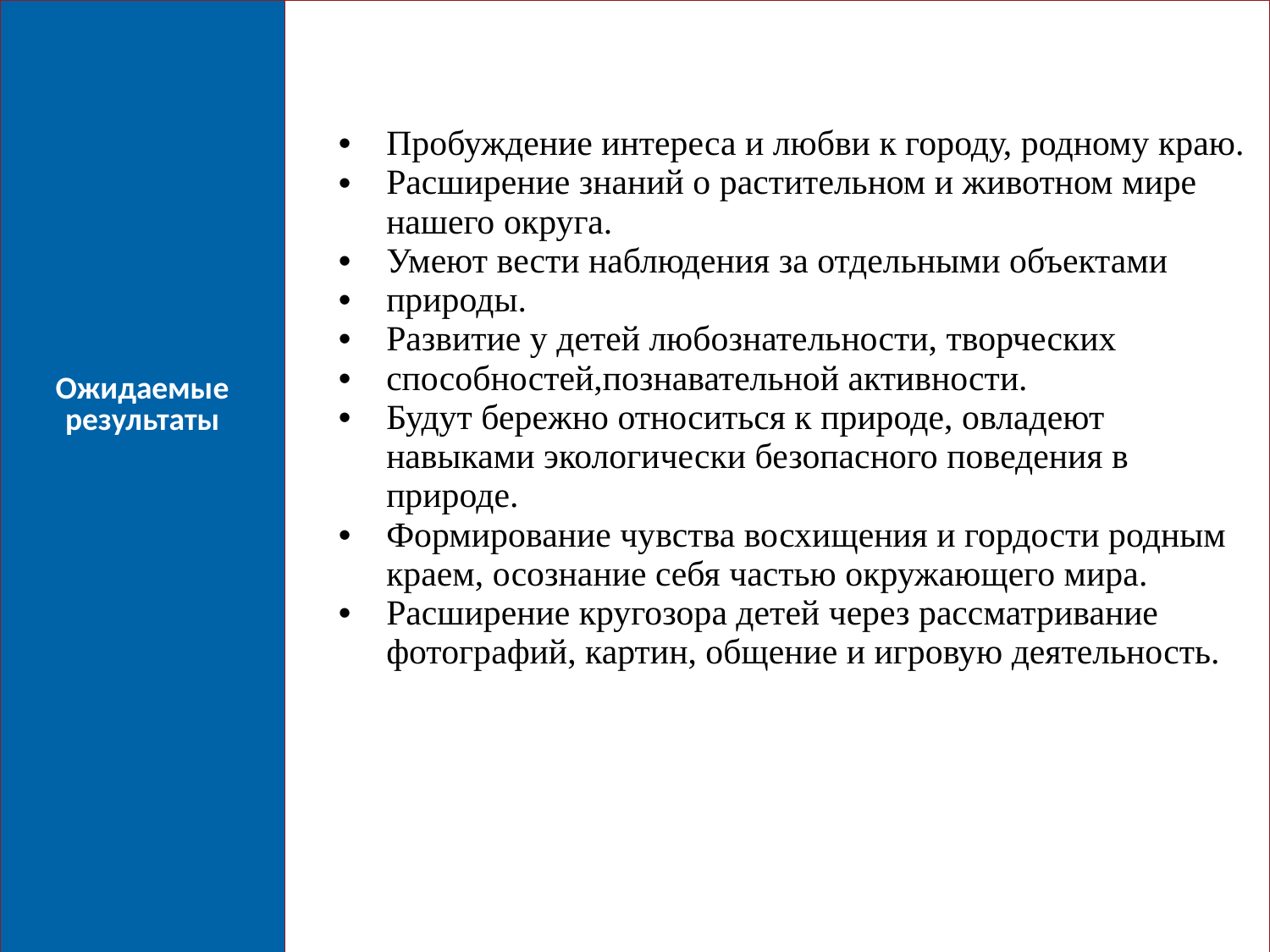

| Ожидаемые результаты | Пробуждение интереса и любви к городу, родному краю. Расширение знаний о растительном и животном мире нашего округа. Умеют вести наблюдения за отдельными объектами природы. Развитие у детей любознательности, творческих способностей,познавательной активности. Будут бережно относиться к природе, овладеют навыками экологически безопасного поведения в природе. Формирование чувства восхищения и гордости родным краем, осознание себя частью окружающего мира. Расширение кругозора детей через рассматривание фотографий, картин, общение и игровую деятельность. |
| --- | --- |
5